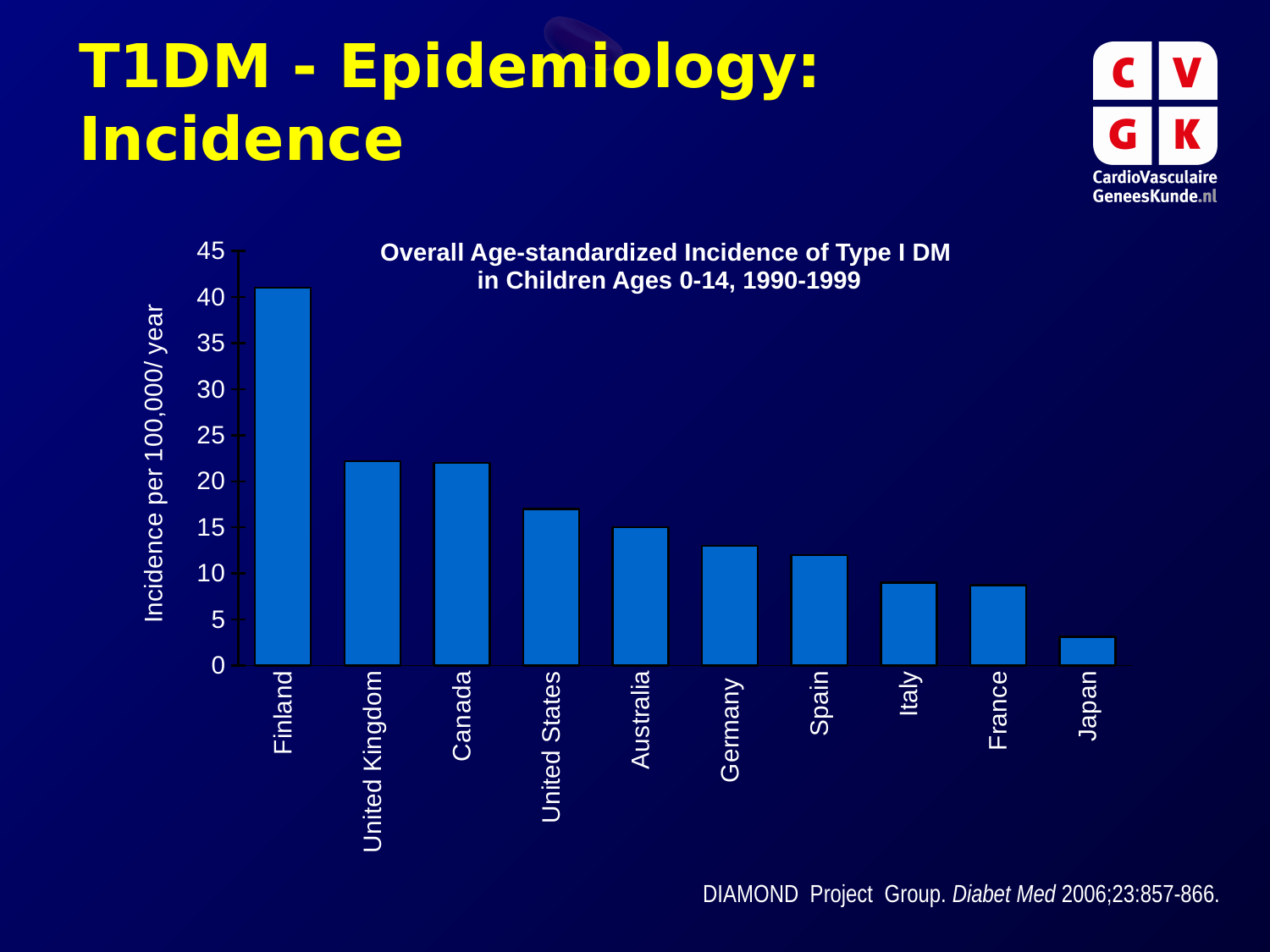

T1DM - Epidemiology: Incidence

### Chart

| Category | Incidence per 100,000 |
|---|---|
| Finland | 41.0 |
| United Kingdom | 22.2 |
| Canada | 22.0 |
| United States | 17.0 |
| Australia | 15.0 |
| Germany  | 13.0 |
| Spain | 12.0 |
| Italy | 9.0 |
| France | 8.700000000000001 |
| Japan | 3.1 |
| Overall Age-standardized Incidence of Type I DM in Children Ages 0-14, 1990-1999 |  |
| --- | --- |

DIAMOND  Project  Group. Diabet Med 2006;23:857-866.